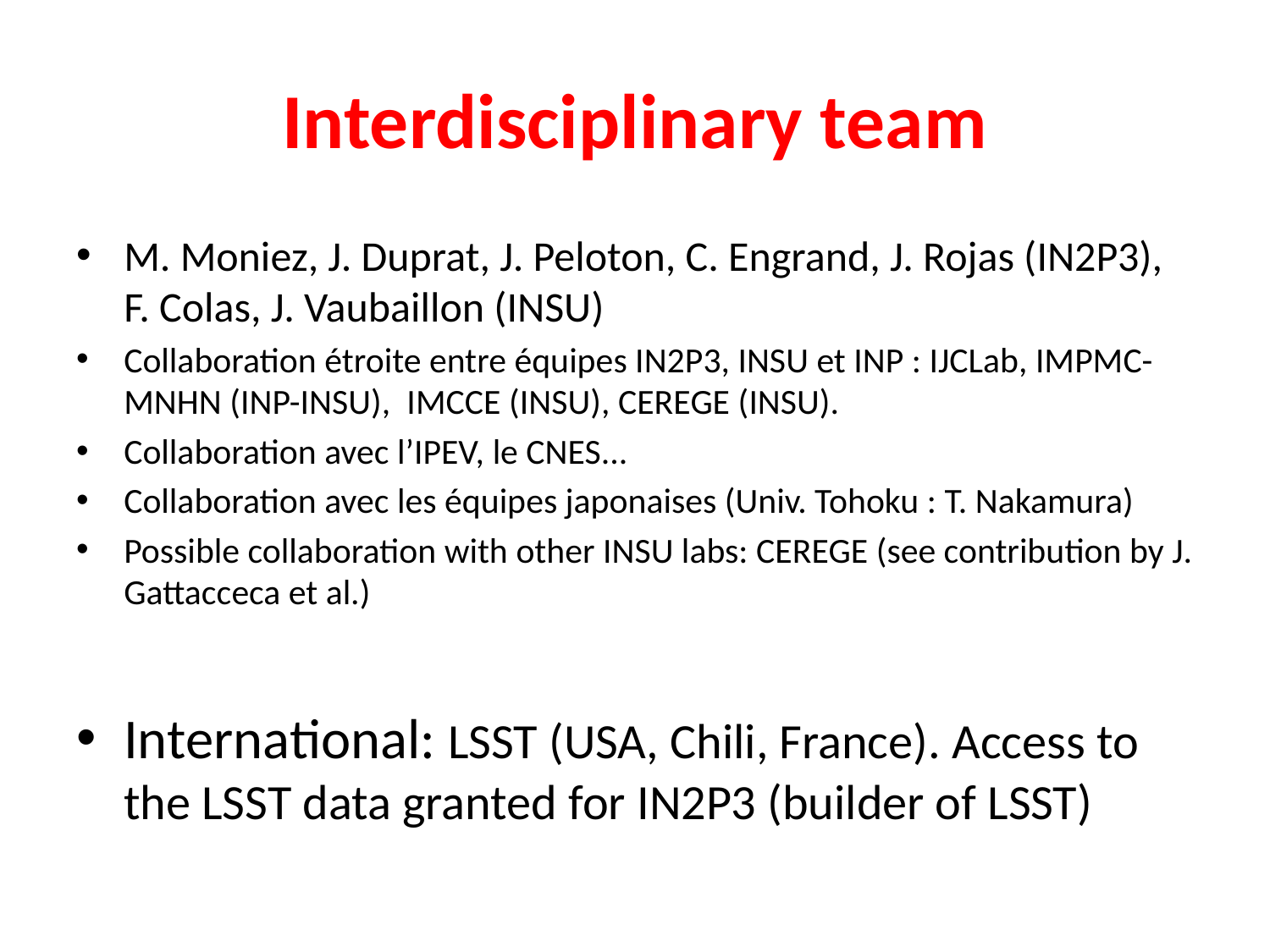

# Interdisciplinary team
M. Moniez, J. Duprat, J. Peloton, C. Engrand, J. Rojas (IN2P3), F. Colas, J. Vaubaillon (INSU)
Collaboration étroite entre équipes IN2P3, INSU et INP : IJCLab, IMPMC-MNHN (INP-INSU),  IMCCE (INSU), CEREGE (INSU).
Collaboration avec l’IPEV, le CNES...
Collaboration avec les équipes japonaises (Univ. Tohoku : T. Nakamura)
Possible collaboration with other INSU labs: CEREGE (see contribution by J. Gattacceca et al.)

International: LSST (USA, Chili, France). Access to the LSST data granted for IN2P3 (builder of LSST)